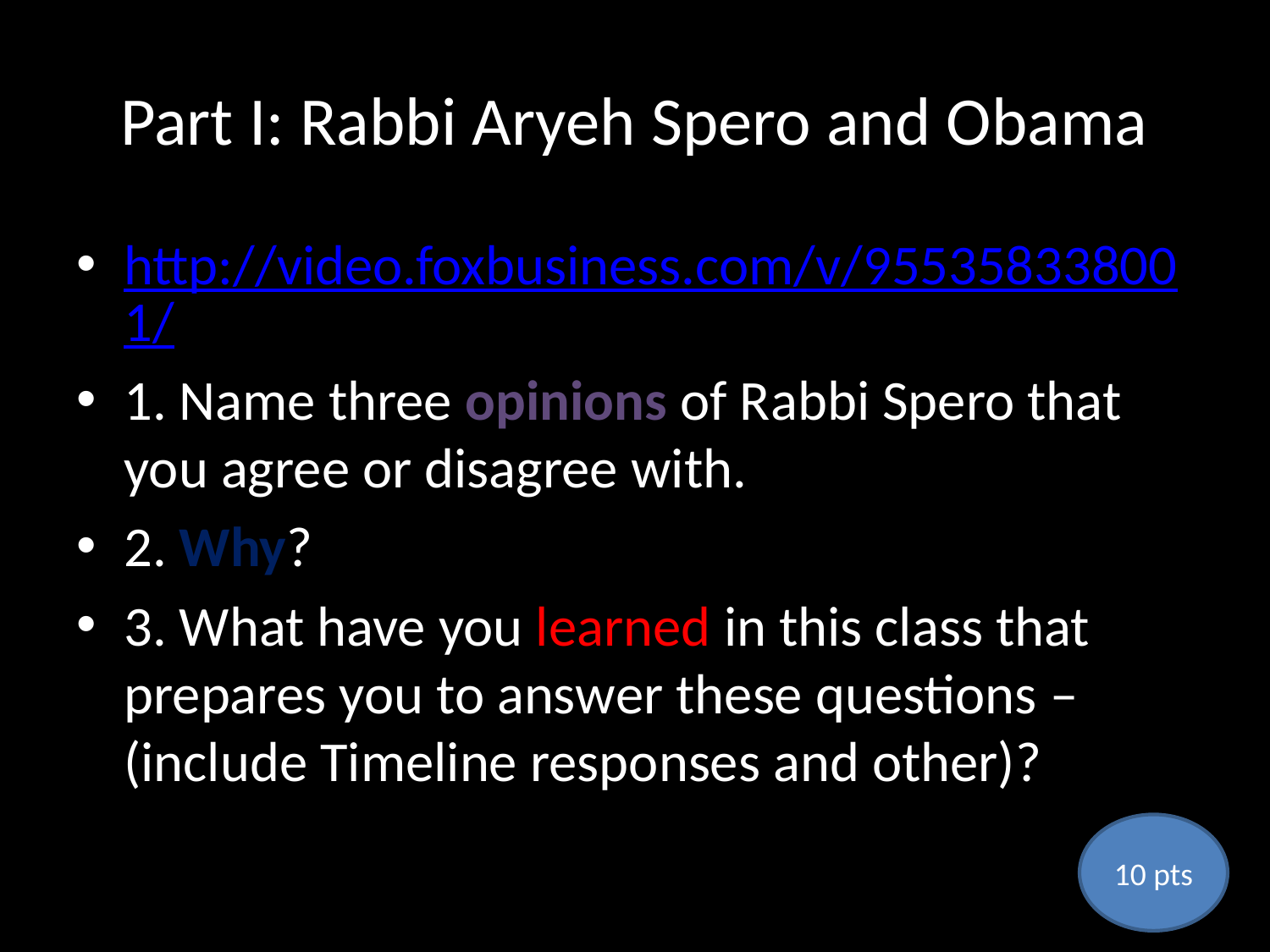

# Part I: Rabbi Aryeh Spero and Obama
http://video.foxbusiness.com/v/955358338001/
1. Name three opinions of Rabbi Spero that you agree or disagree with.
2. Why?
3. What have you learned in this class that prepares you to answer these questions – (include Timeline responses and other)?
10 pts